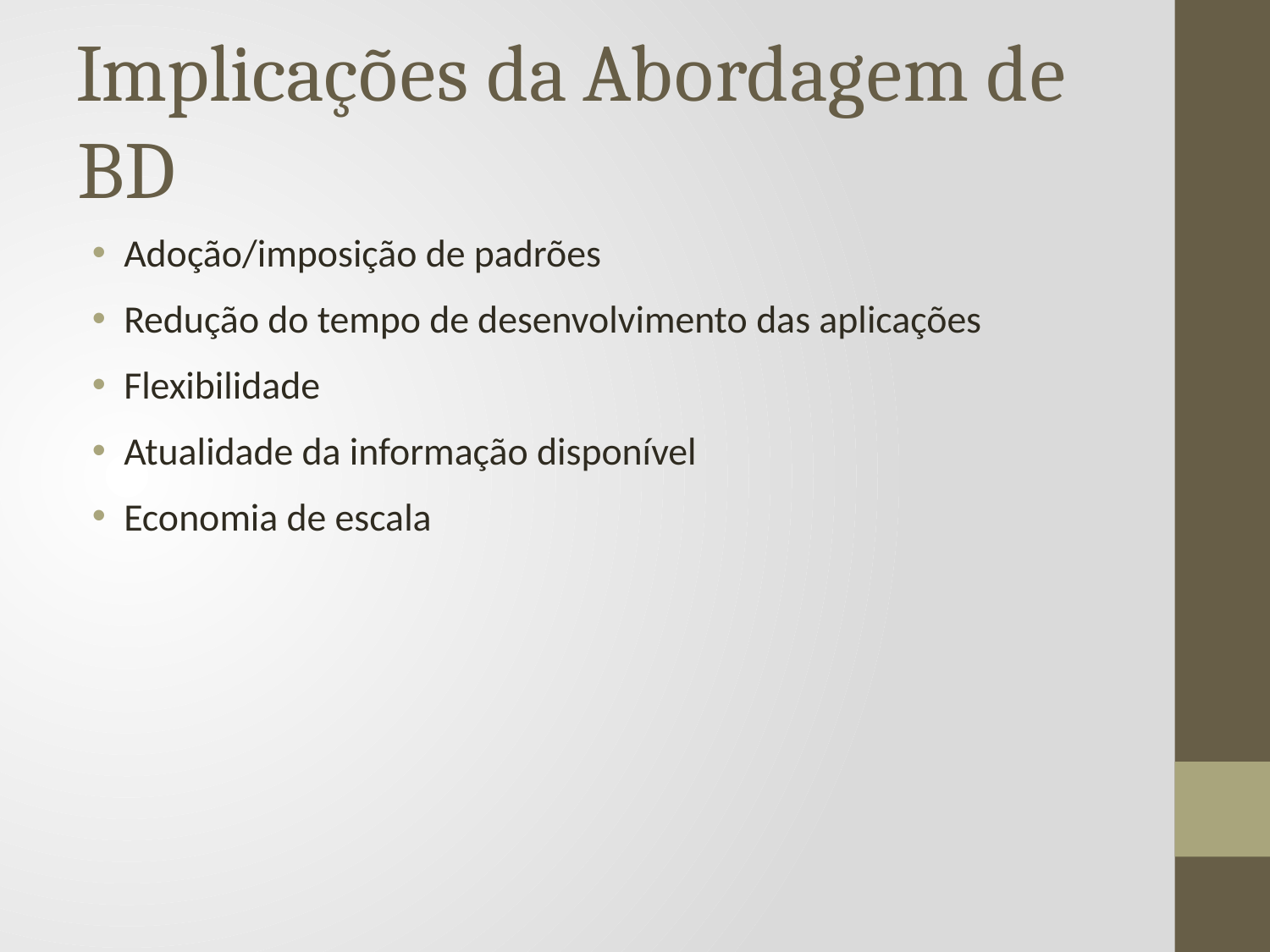

# Implicações da Abordagem de BD
Adoção/imposição de padrões
Redução do tempo de desenvolvimento das aplicações
Flexibilidade
Atualidade da informação disponível
Economia de escala